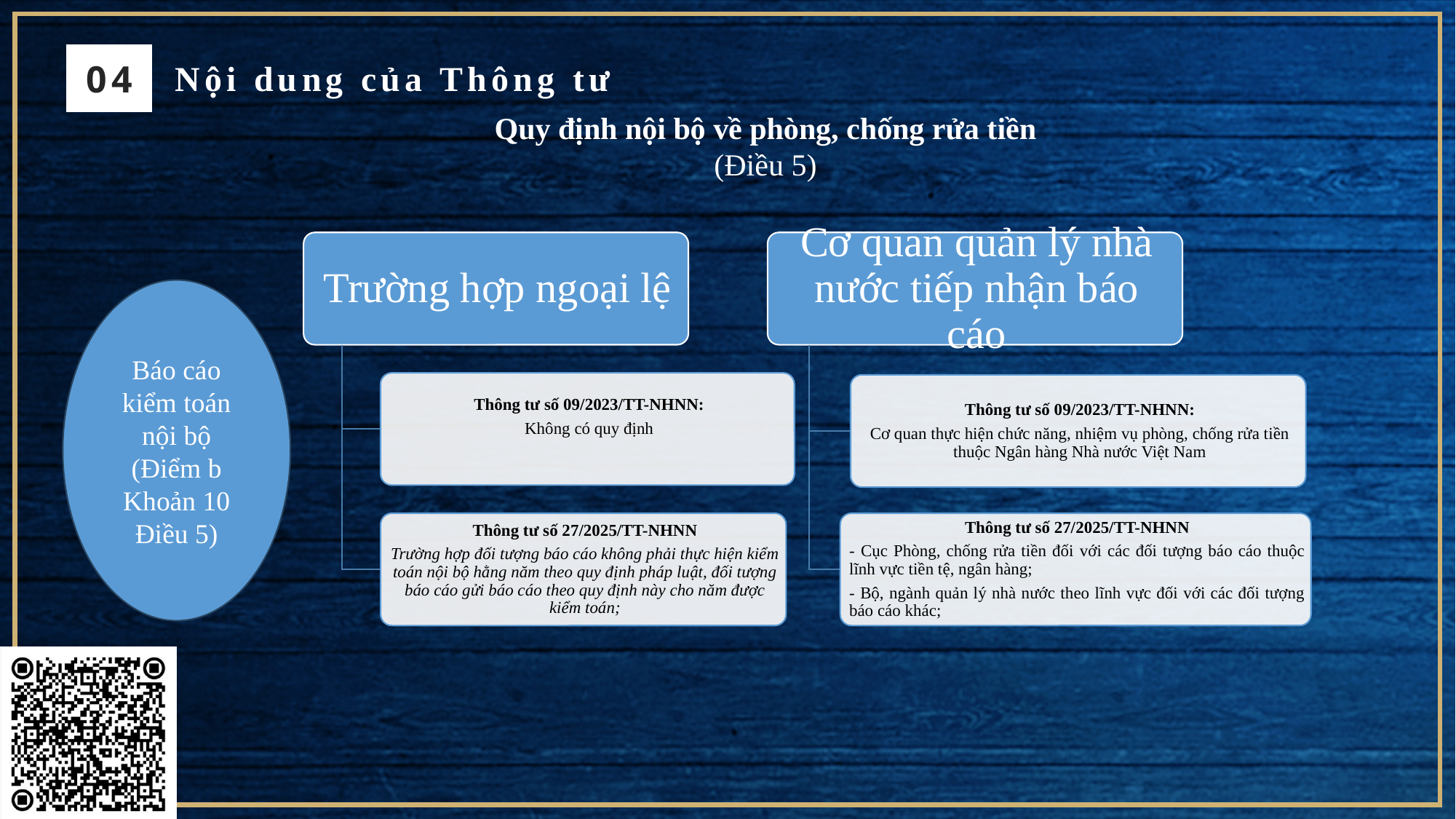

04
Nội dung của Thông tư
Quy định nội bộ về phòng, chống rửa tiền
(Điều 5)

Trường hợp ngoại lệ
Thông tư số 09/2023/TT-NHNN:
Không có quy định

Thông tư số 27/2025/TT-NHNN
Trường hợp đối tượng báo cáo không phải thực hiện kiểm toán nội bộ hằng năm theo quy định pháp luật, đối tượng báo cáo gửi báo cáo theo quy định này cho năm được kiểm toán;
Cơ quan quản lý nhà nước tiếp nhận báo cáo
Thông tư số 09/2023/TT-NHNN:
Cơ quan thực hiện chức năng, nhiệm vụ phòng, chống rửa tiền thuộc Ngân hàng Nhà nước Việt Nam
Thông tư số 27/2025/TT-NHNN
- Cục Phòng, chống rửa tiền đối với các đối tượng báo cáo thuộc lĩnh vực tiền tệ, ngân hàng;
- Bộ, ngành quản lý nhà nước theo lĩnh vực đối với các đối tượng báo cáo khác;
Báo cáo kiểm toán nội bộ
(Điểm b Khoản 10 Điều 5)